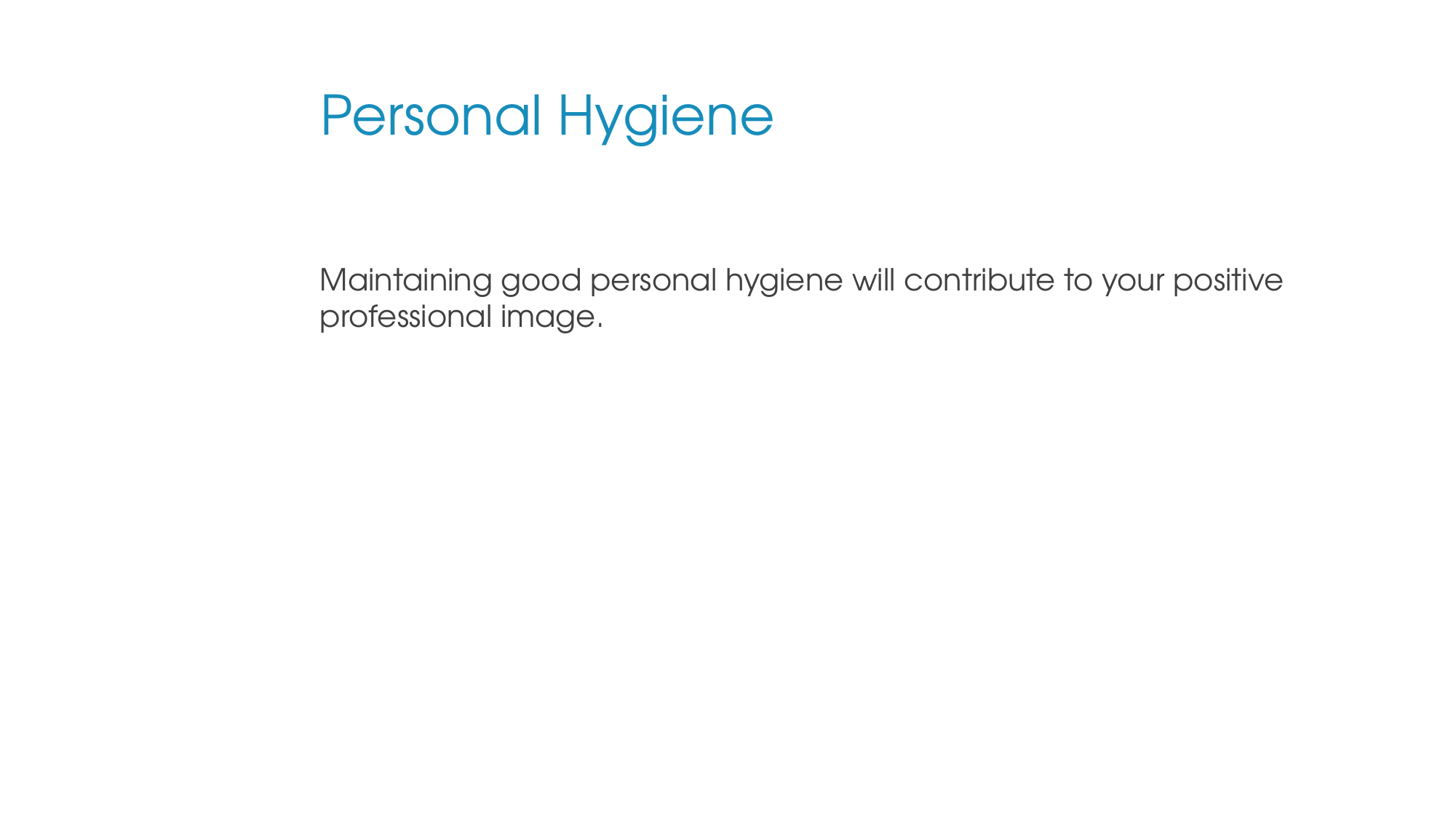

# Personal Hygiene
Maintaining good personal hygiene will contribute to your positive professional image.